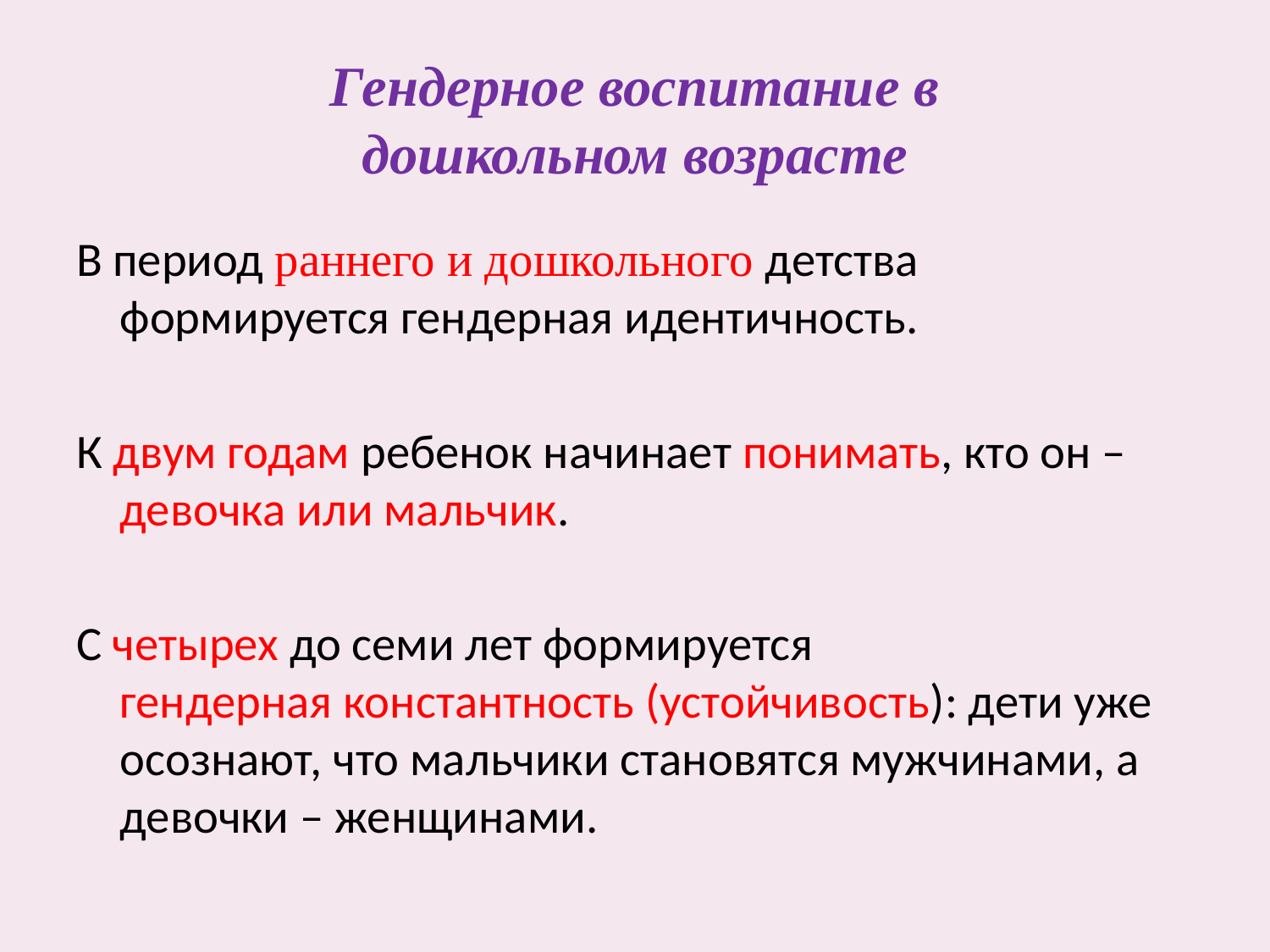

# Гендерное воспитание в дошкольном возрасте
В период раннего и дошкольного детства формируется гендерная идентичность.

К двум годам ребенок начинает понимать, кто он – девочка или мальчик.

С четырех до семи лет формируется
гендерная константность (устойчивость): дети уже осознают, что мальчики становятся мужчинами, а девочки – женщинами.